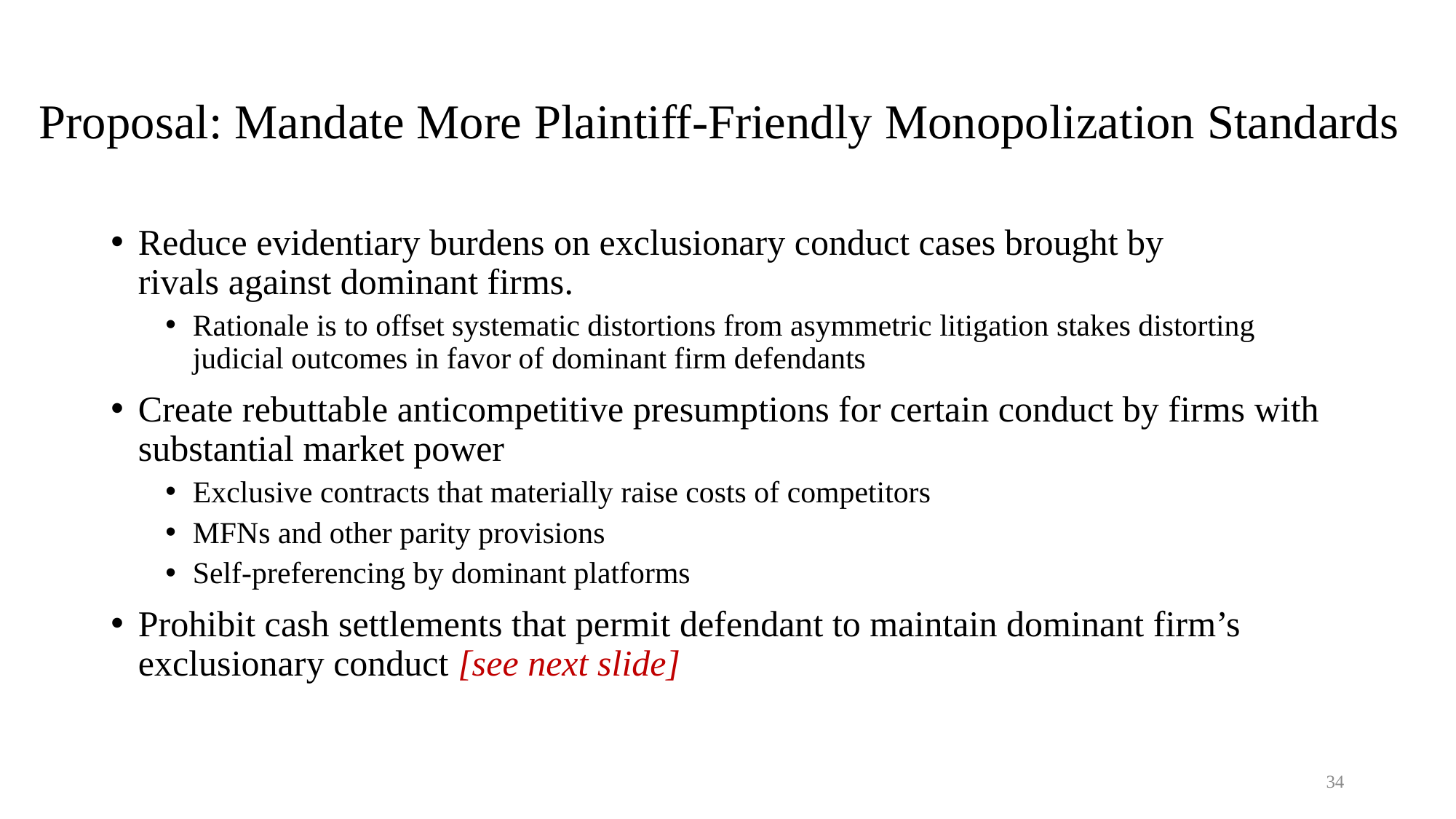

# Proposal: Mandate More Plaintiff-Friendly Monopolization Standards
Reduce evidentiary burdens on exclusionary conduct cases brought by
rivals against dominant firms.
Rationale is to offset systematic distortions from asymmetric litigation stakes distorting judicial outcomes in favor of dominant firm defendants
Create rebuttable anticompetitive presumptions for certain conduct by firms with substantial market power
Exclusive contracts that materially raise costs of competitors
MFNs and other parity provisions
Self-preferencing by dominant platforms
Prohibit cash settlements that permit defendant to maintain dominant firm’s exclusionary conduct [see next slide]

34